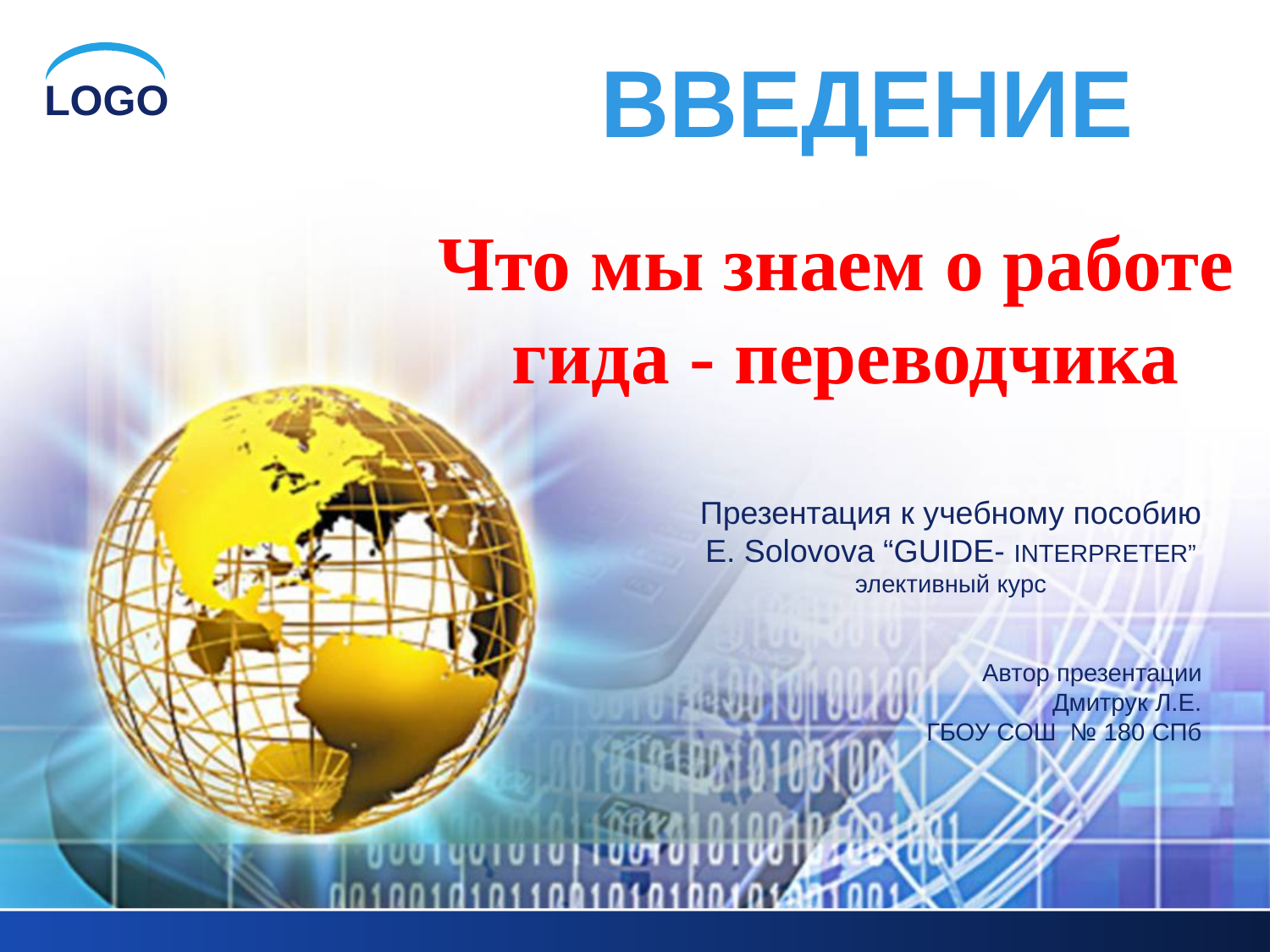

введение
Что мы знаем о работе
гида - переводчика
Презентация к учебному пособию
E. Solovova “GUIDE- INTERPRETER”
элективный курс

Автор презентации
Дмитрук Л.Е.
ГБОУ СОШ  № 180 СПб